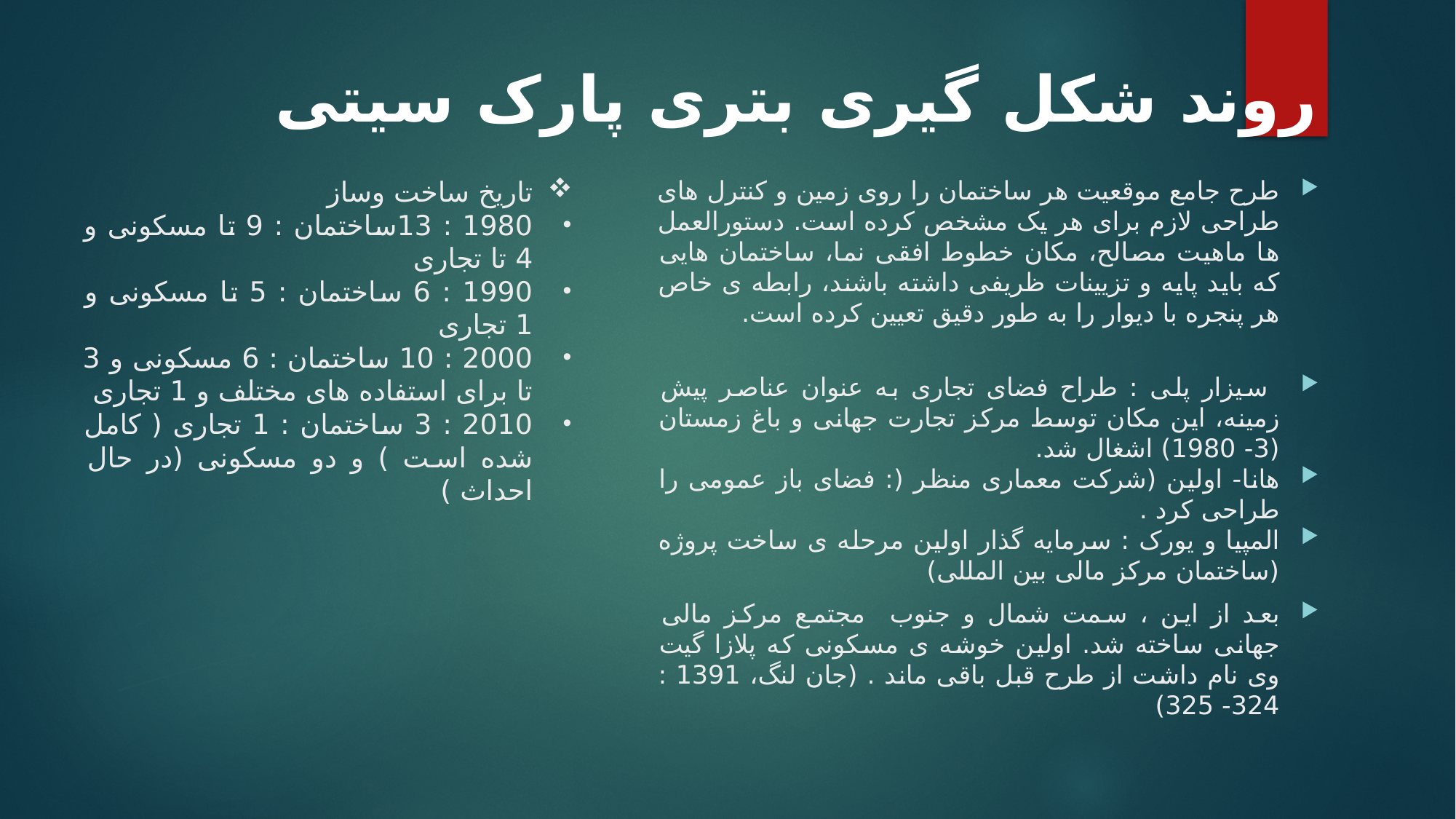

# روند شکل گیری بتری پارک سیتی
تاریخ ساخت وساز
1980 : 13ساختمان : 9 تا مسکونی و 4 تا تجاری
1990 : 6 ساختمان : 5 تا مسکونی و 1 تجاری
2000 : 10 ساختمان : 6 مسکونی و 3 تا برای استفاده های مختلف و 1 تجاری
2010 : 3 ساختمان : 1 تجاری ( کامل شده است ) و دو مسکونی (در حال احداث )

طرح جامع موقعیت هر ساختمان را روی زمین و کنترل های طراحی لازم برای هر یک مشخص کرده است. دستورالعمل ها ماهیت مصالح، مکان خطوط افقی نما، ساختمان هایی که باید پایه و تزیینات ظریفی داشته باشند، رابطه ی خاص هر پنجره با دیوار را به طور دقیق تعیین کرده است.

 سیزار پلی : طراح فضای تجاری به عنوان عناصر پیش زمینه، این مکان توسط مرکز تجارت جهانی و باغ زمستان (3- 1980) اشغال شد.
هانا- اولین (شرکت معماری منظر (: فضای باز عمومی را طراحی کرد .
المپیا و یورک : سرمایه گذار اولین مرحله ی ساخت پروژه (ساختمان مرکز مالی بین المللی)
بعد از این ، سمت شمال و جنوب  مجتمع مرکز مالی جهانی ساخته شد. اولین خوشه ی مسکونی که پلازا گیت وی نام داشت از طرح قبل باقی ماند . (جان لنگ، 1391 : 324- 325)